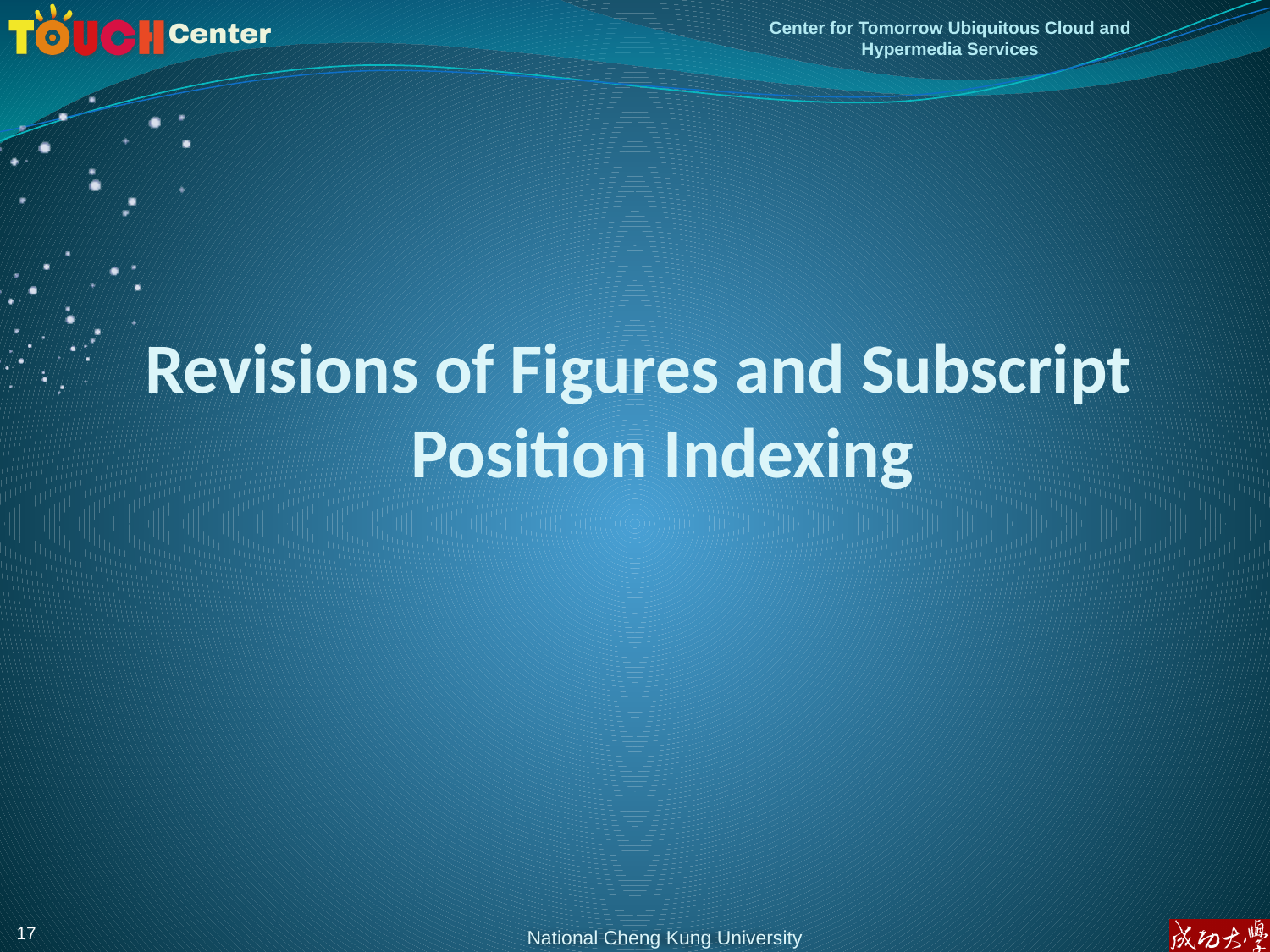

# Revisions of Figures and Subscript Position Indexing